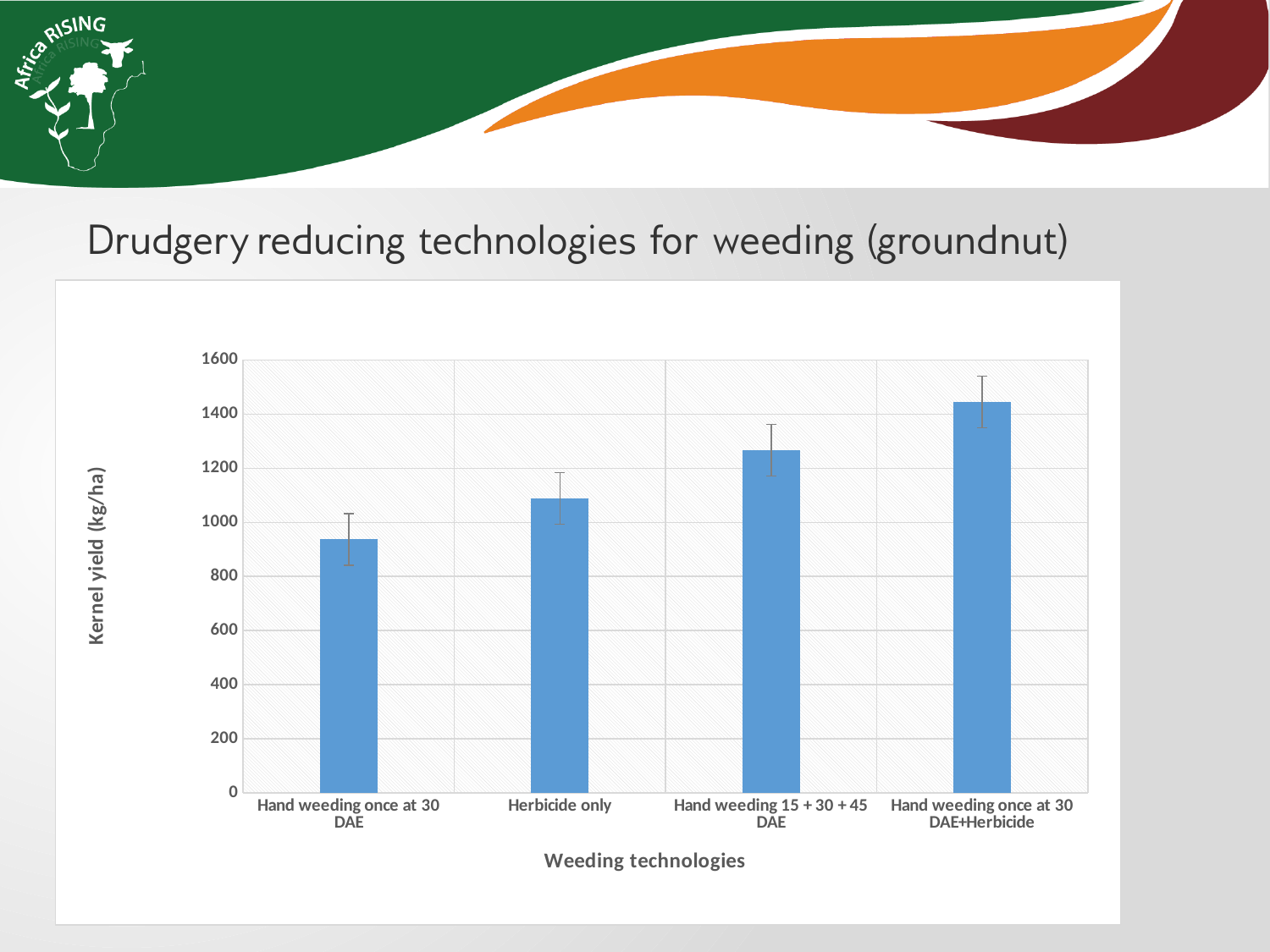

Drudgery reducing technologies for weeding (groundnut)

### Chart

| Category | Yield |
|---|---|
| Hand weeding once at 30 DAE | 937.0 |
| Herbicide only | 1088.0 |
| Hand weeding 15 + 30 + 45 DAE | 1267.0 |
| Hand weeding once at 30 DAE+Herbicide | 1445.0 |